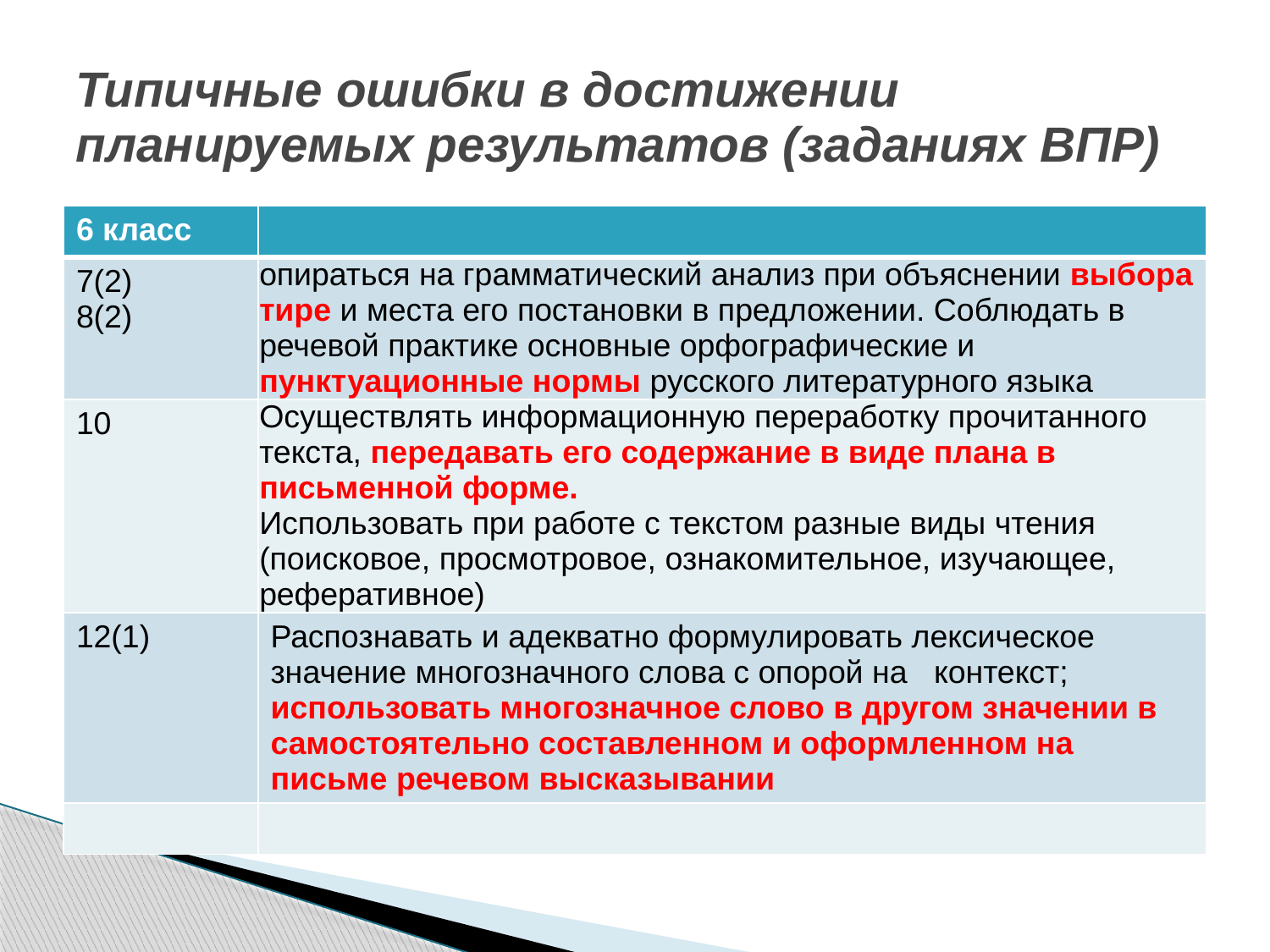

# Типичные ошибки в достижении планируемых результатов (заданиях ВПР)
| 6 класс |  |
| --- | --- |
| 7(2) 8(2) | опираться на грамматический анализ при объяснении выбора тире и места его постановки в предложении. Cоблюдать в речевой практике основные орфографические и пунктуационные нормы русского литературного языка |
| 10 | Осуществлять информационную переработку прочитанного текста, передавать его содержание в виде плана в письменной форме. Использовать при работе с текстом разные виды чтения (поисковое, просмотровое, ознакомительное, изучающее, реферативное) |
| 12(1) | Распознавать и адекватно формулировать лексическое значение многозначного слова с опорой на контекст; использовать многозначное слово в другом значении в самостоятельно составленном и оформленном на письме речевом высказывании |
|  |  |